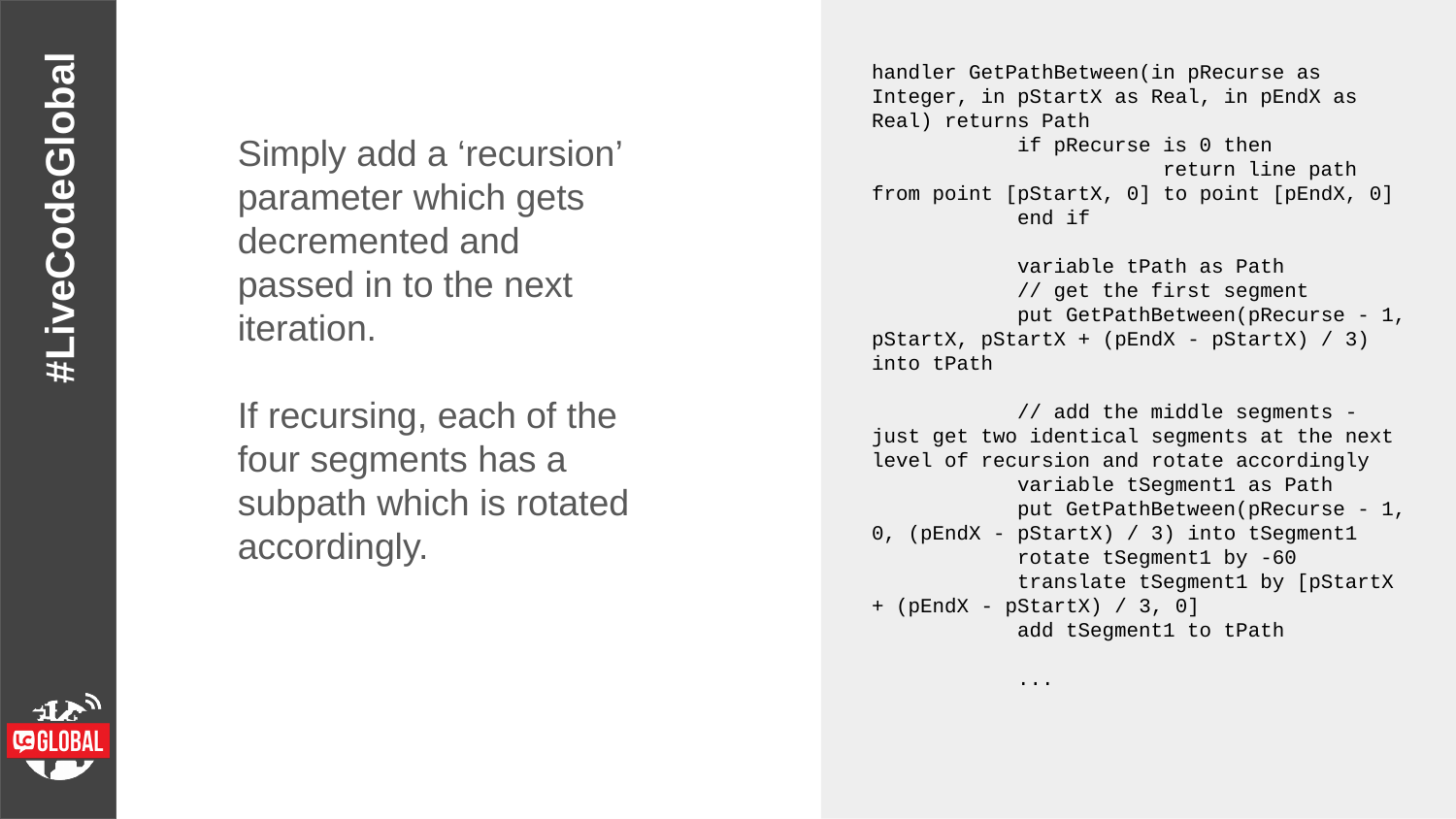

handler GetPathBetween(in pRecurse as Integer, in pStartX as Real, in pEndX as Real) returns Path
	if pRecurse is 0 then
		return line path from point [pStartX, 0] to point [pEndX, 0]
	end if

	variable tPath as Path
	// get the first segment
	put GetPathBetween(pRecurse - 1, pStartX, pStartX + (pEndX - pStartX) / 3) into tPath

	// add the middle segments - just get two identical segments at the next level of recursion and rotate accordingly
	variable tSegment1 as Path
	put GetPathBetween(pRecurse - 1, 0, (pEndX - pStartX) / 3) into tSegment1
	rotate tSegment1 by -60
	translate tSegment1 by [pStartX + (pEndX - pStartX) / 3, 0]
	add tSegment1 to tPath

	...

Simply add a ‘recursion’ parameter which gets decremented and passed in to the next iteration.

If recursing, each of the four segments has a subpath which is rotated accordingly.